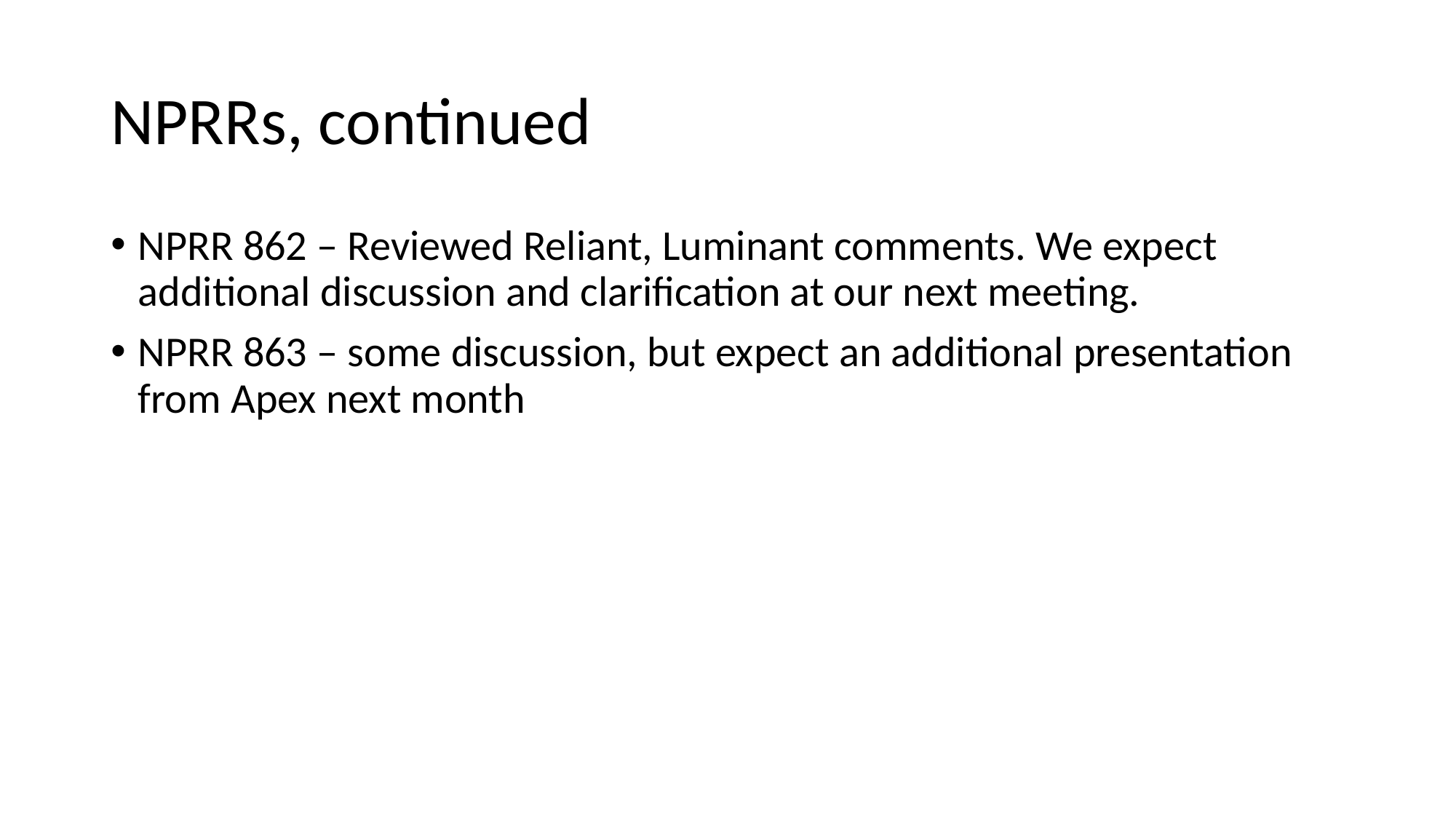

# NPRRs, continued
NPRR 862 – Reviewed Reliant, Luminant comments. We expect additional discussion and clarification at our next meeting.
NPRR 863 – some discussion, but expect an additional presentation from Apex next month